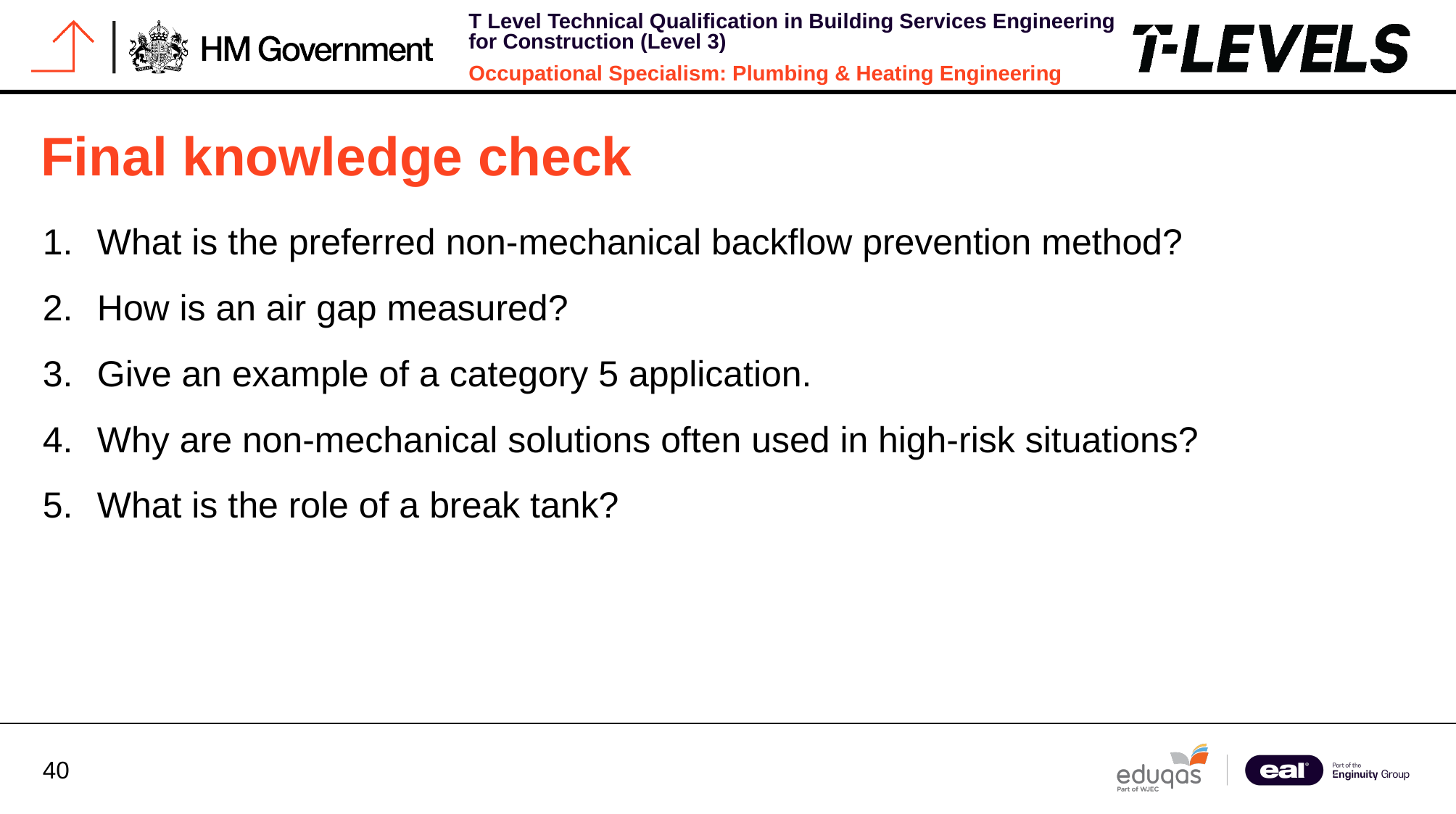

# Final knowledge check
What is the preferred non-mechanical backflow prevention method?
How is an air gap measured?
Give an example of a category 5 application.
Why are non-mechanical solutions often used in high-risk situations?
What is the role of a break tank?